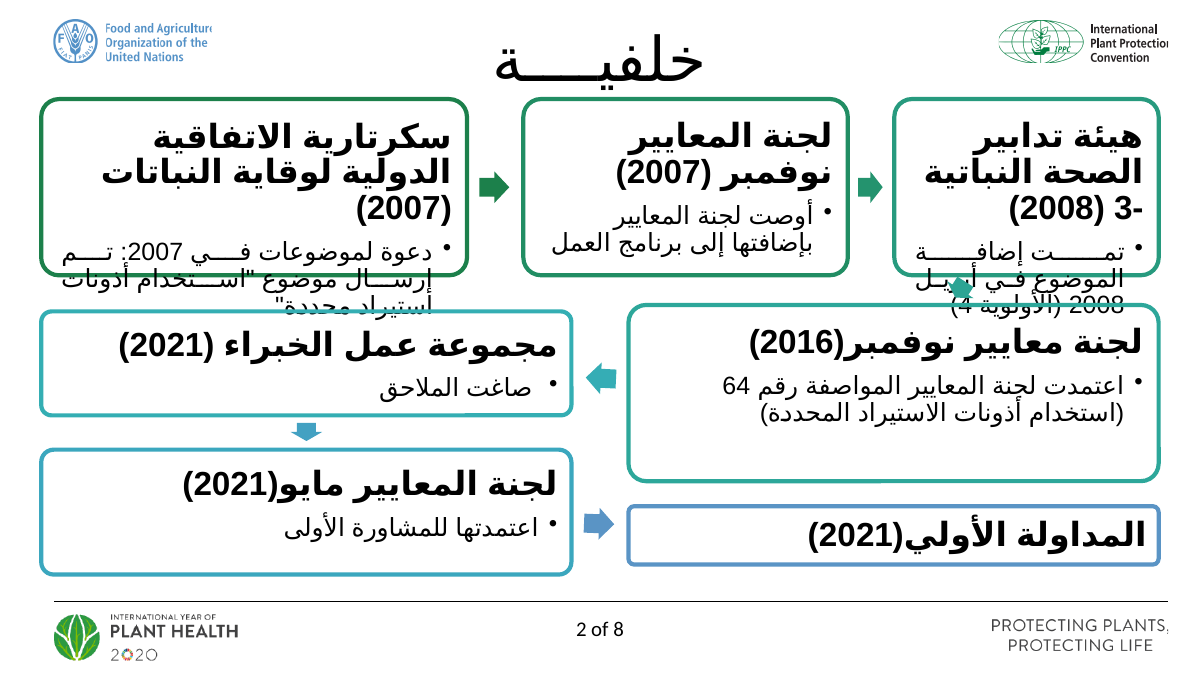

خلفيــــة
سكرتارية الاتفاقية الدولية لوقاية النباتات (2007)
دعوة لموضوعات في 2007: تم إرسال موضوع "استخدام أذونات استيراد محددة"

لجنة المعايير نوفمبر (2007)
أوصت لجنة المعايير بإضافتها إلى برنامج العمل

هيئة تدابير الصحة النباتية -3 (2008)
تمت إضافة الموضوع في أبريل 2008 (الأولوية 4)

 لجنة معايير نوفمبر(2016)
اعتمدت لجنة المعايير المواصفة رقم 64 (استخدام أذونات الاستيراد المحددة)

مجموعة عمل الخبراء (2021)
 صاغت الملاحق

 لجنة المعايير مايو(2021)
اعتمدتها للمشاورة الأولى

 المداولة الأولي(2021)
2 of 8